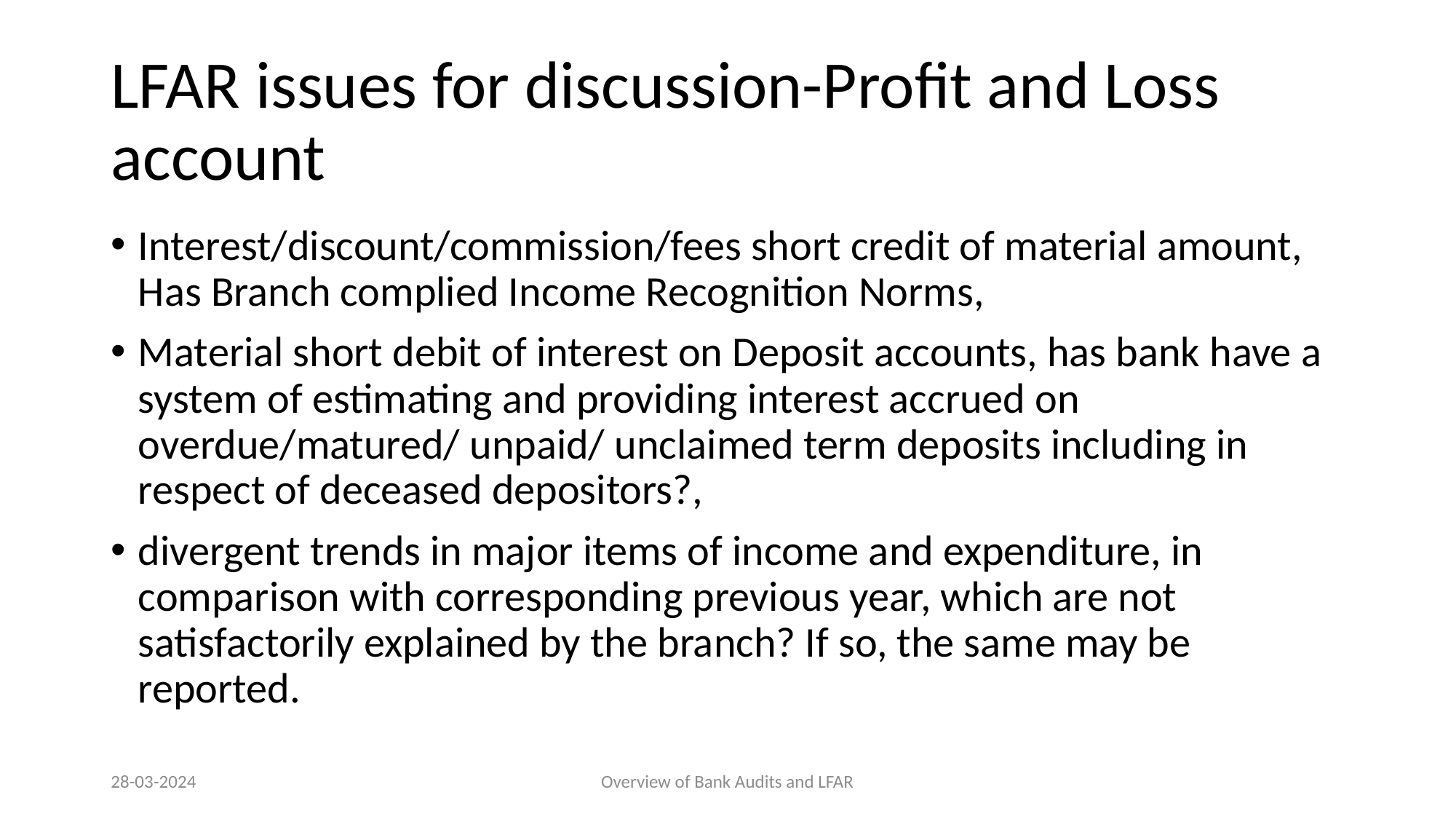

# LFAR issues for discussion-Profit and Loss account
Interest/discount/commission/fees short credit of material amount, Has Branch complied Income Recognition Norms,
Material short debit of interest on Deposit accounts, has bank have a system of estimating and providing interest accrued on overdue/matured/ unpaid/ unclaimed term deposits including in respect of deceased depositors?,
divergent trends in major items of income and expenditure, in comparison with corresponding previous year, which are not satisfactorily explained by the branch? If so, the same may be reported.
28-03-2024
Overview of Bank Audits and LFAR
14